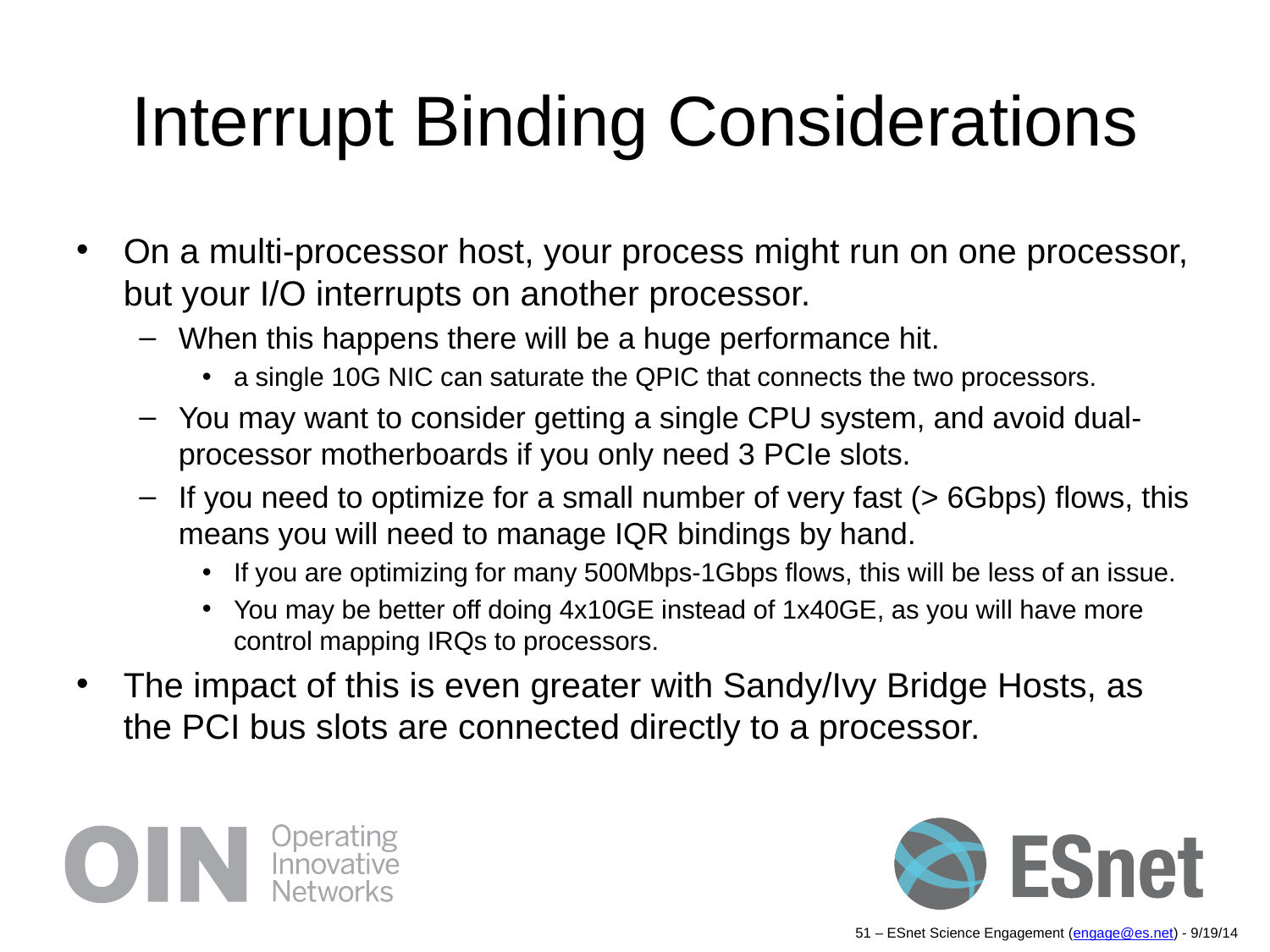

# Interrupt Binding Considerations
On a multi-processor host, your process might run on one processor, but your I/O interrupts on another processor.
When this happens there will be a huge performance hit.
a single 10G NIC can saturate the QPIC that connects the two processors.
You may want to consider getting a single CPU system, and avoid dual-processor motherboards if you only need 3 PCIe slots.
If you need to optimize for a small number of very fast (> 6Gbps) flows, this means you will need to manage IQR bindings by hand.
If you are optimizing for many 500Mbps-1Gbps flows, this will be less of an issue.
You may be better off doing 4x10GE instead of 1x40GE, as you will have more control mapping IRQs to processors.
The impact of this is even greater with Sandy/Ivy Bridge Hosts, as the PCI bus slots are connected directly to a processor.

51 – ESnet Science Engagement (engage@es.net) - 9/19/14